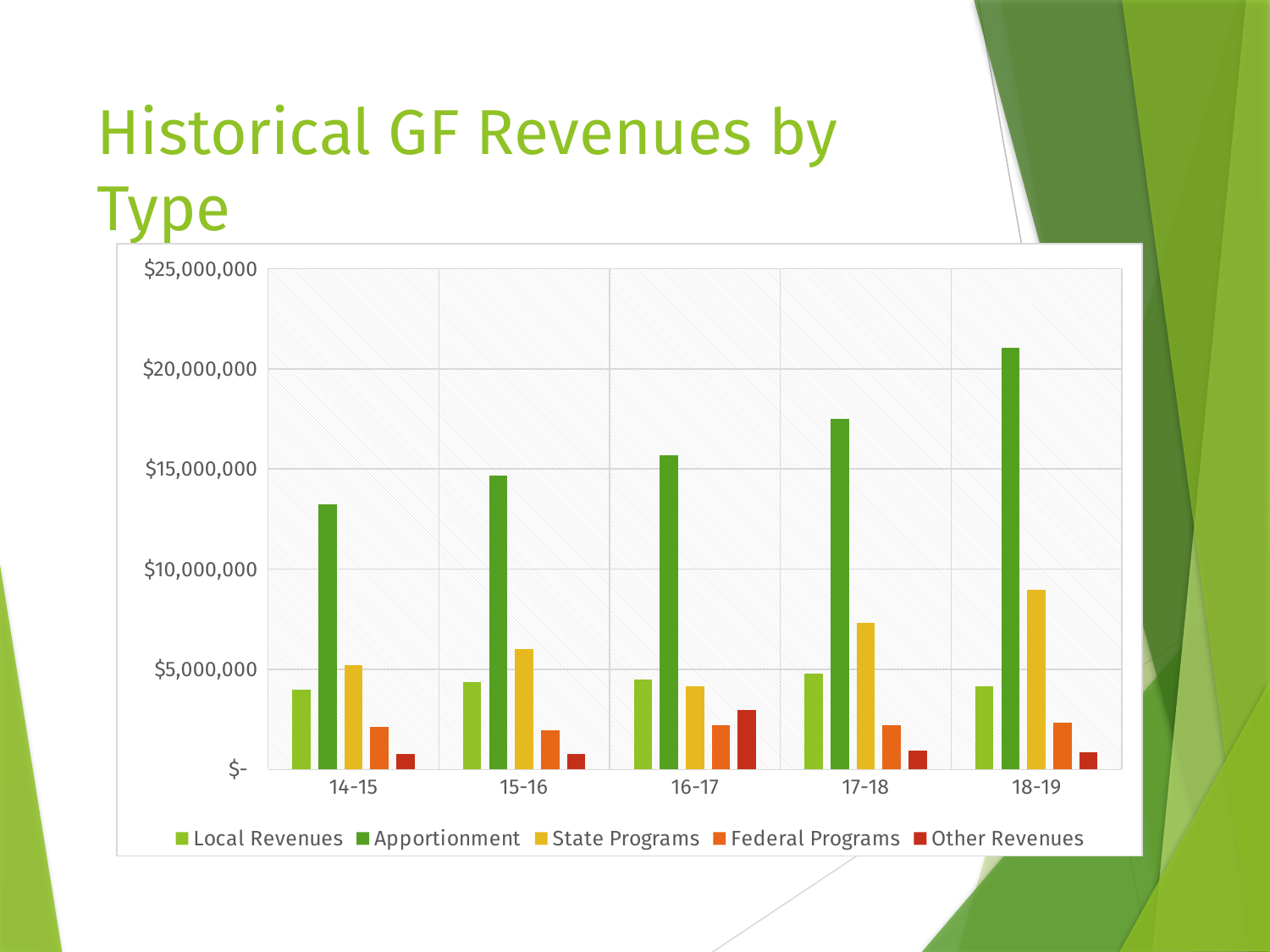

# Historical GF Revenues by Type

### Chart

| Category | Local Revenues | Apportionment | State Programs | Federal Programs | Other Revenues |
|---|---|---|---|---|---|
| 14-15 | 3963058.0 | 13242399.0 | 5205687.0 | 2111808.0 | 751572.0 |
| 15-16 | 4383510.0 | 14659853.0 | 6008004.0 | 1962388.0 | 789666.0 |
| 16-17 | 4471041.0 | 15665473.0 | 4164587.0 | 2214213.0 | 2977530.0 |
| 17-18 | 4762177.0 | 17501618.0 | 7320820.0 | 2209690.0 | 928514.0 |
| 18-19 | 4137635.0 | 21059568.0 | 8976824.0 | 2328555.0 | 835367.0 |